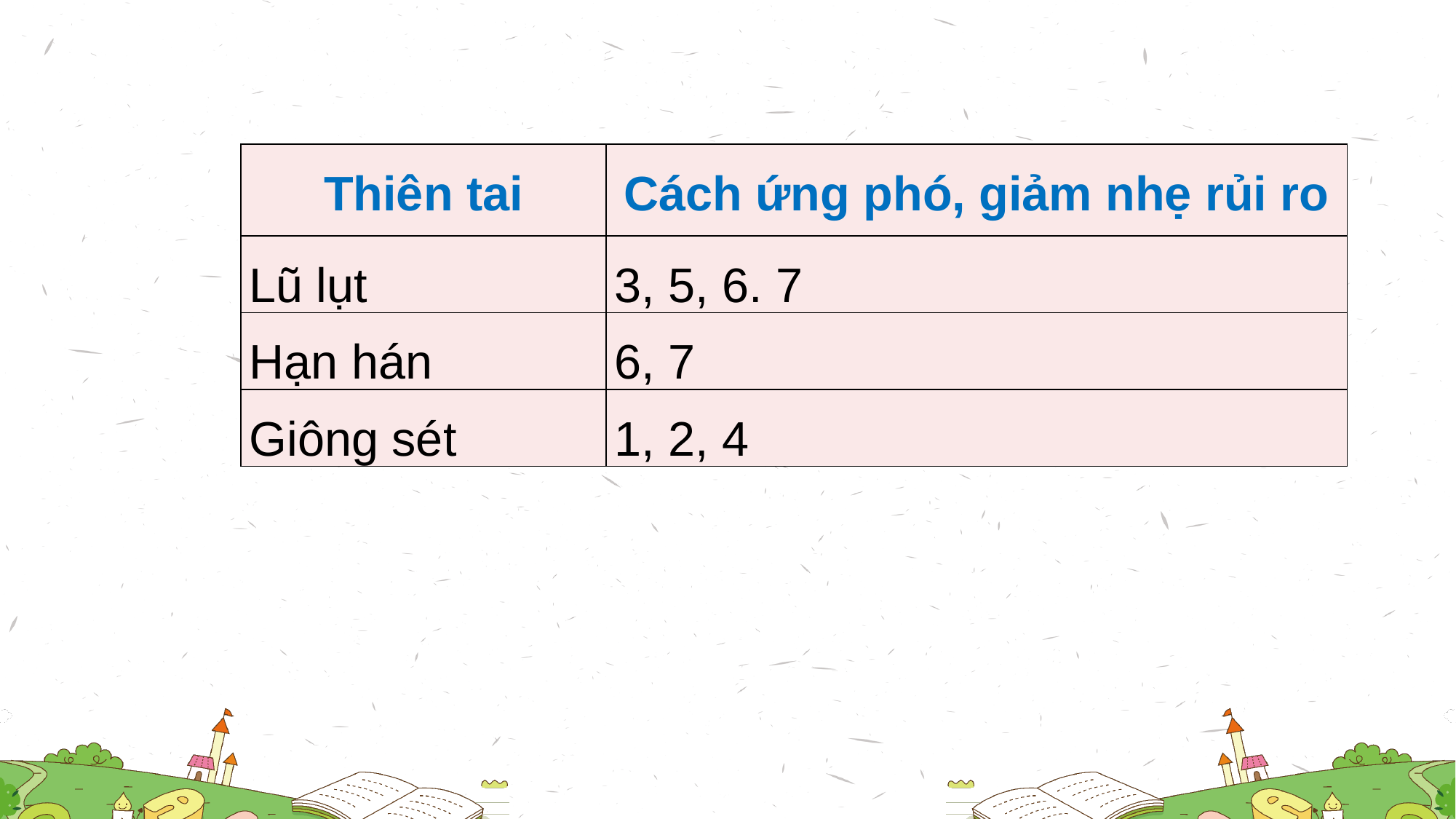

| Thiên tai | Cách ứng phó, giảm nhẹ rủi ro |
| --- | --- |
| Lũ lụt | 3, 5, 6. 7 |
| Hạn hán | 6, 7 |
| Giông sét | 1, 2, 4 |